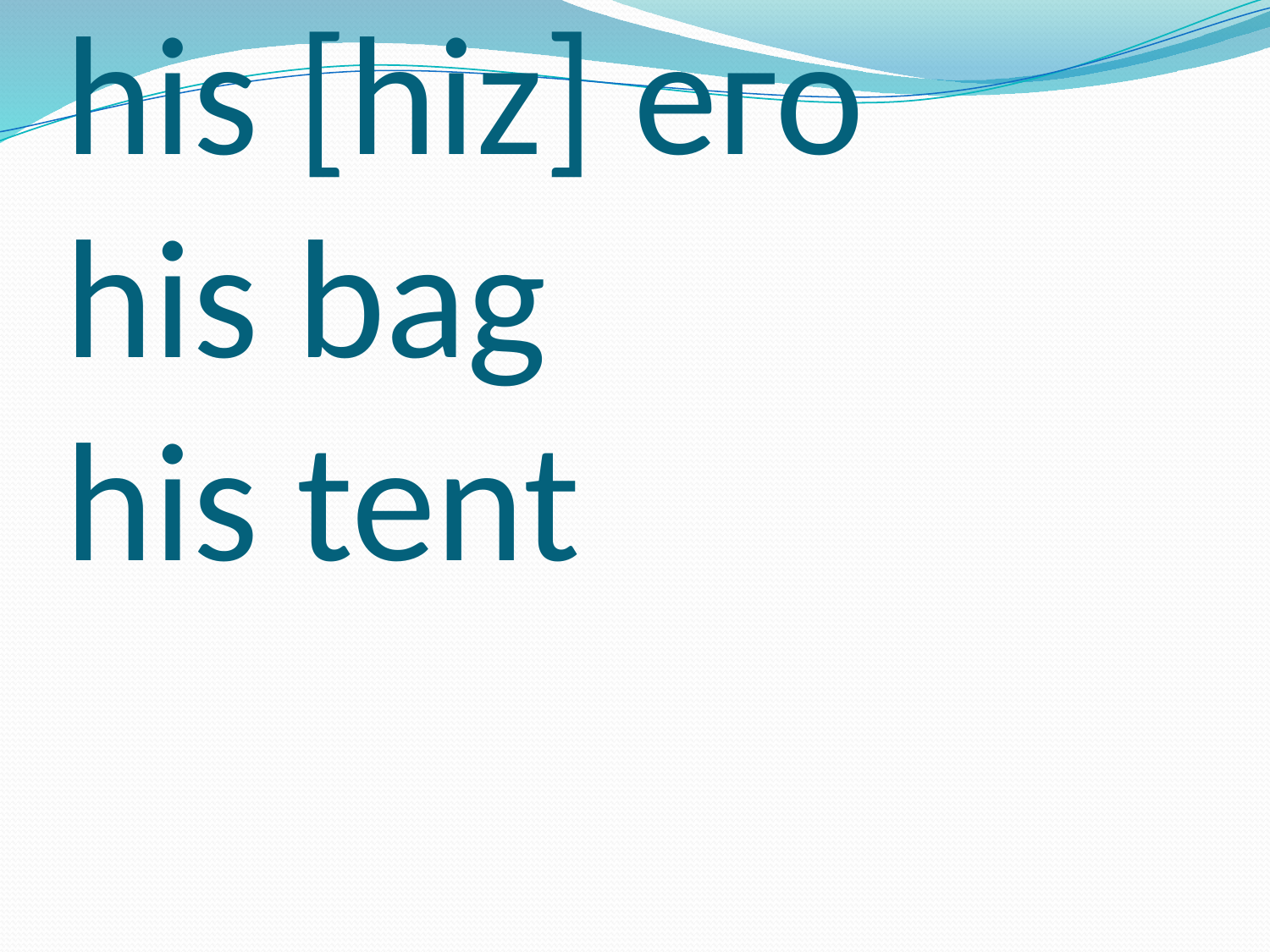

# his [hiz] его his bag his tent